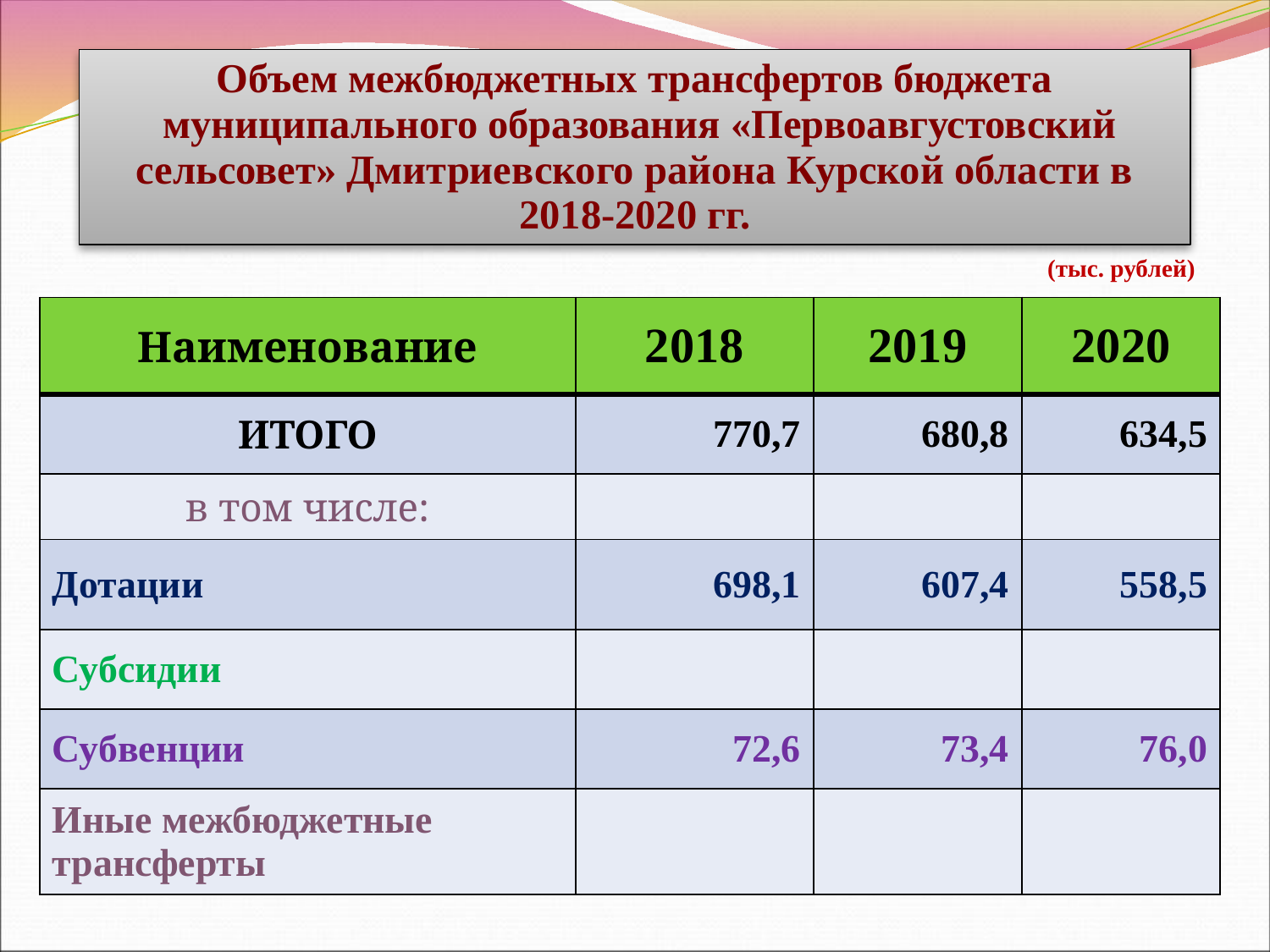

Объем межбюджетных трансфертов бюджета
 муниципального образования «Первоавгустовский сельсовет» Дмитриевского района Курской области в 2018-2020 гг.
(тыс. рублей)
| Наименование | 2018 | 2019 | 2020 |
| --- | --- | --- | --- |
| ИТОГО | 770,7 | 680,8 | 634,5 |
| в том числе: |  |  |  |
| Дотации | 698,1 | 607,4 | 558,5 |
| Субсидии |  |  |  |
| Субвенции | 72,6 | 73,4 | 76,0 |
| Иные межбюджетные трансферты |  |  |  |